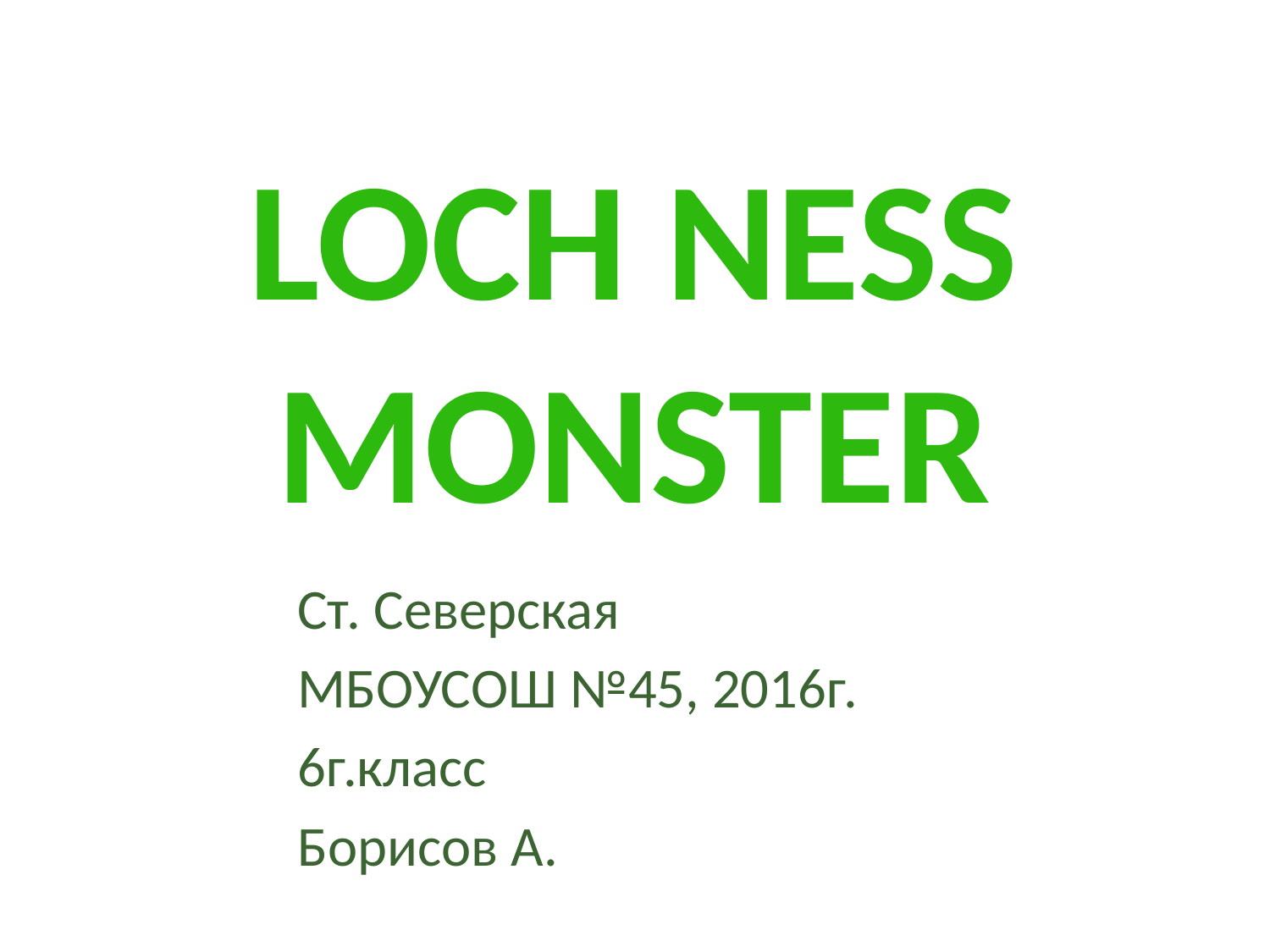

# Loch Ness Monster
Ст. Северская
МБОУСОШ №45, 2016г.
6г.класс
Борисов А.